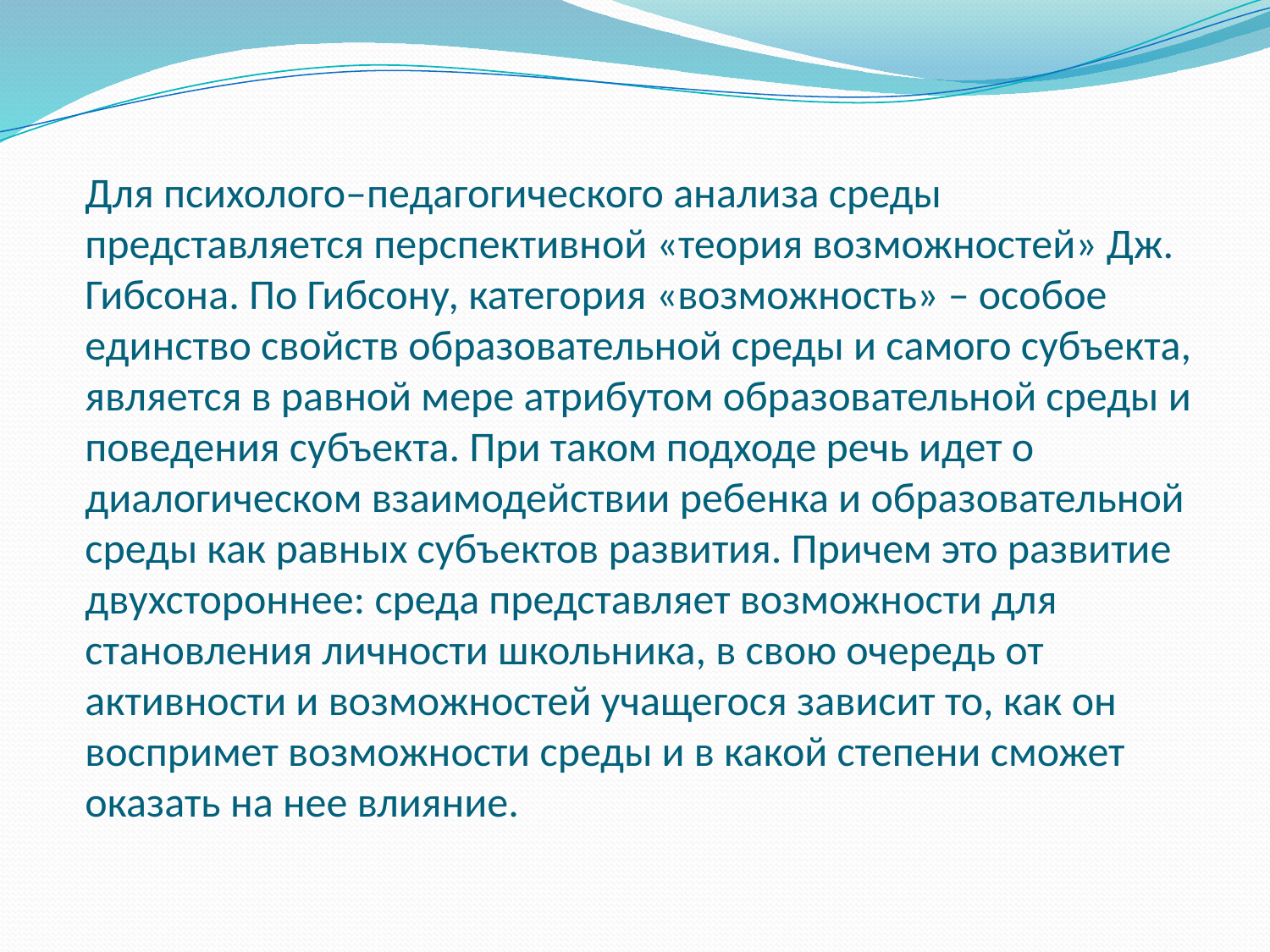

# Для психолого–педагогического анализа среды представляется перспективной «теория возможностей» Дж. Гибсона. По Гибсону, категория «возможность» – особое единство свойств образовательной среды и самого субъекта, является в равной мере атрибутом образовательной среды и поведения субъекта. При таком подходе речь идет о диалогическом взаимодействии ребенка и образовательной среды как равных субъектов развития. Причем это развитие двухстороннее: среда представляет возможности для становления личности школьника, в свою очередь от активности и возможностей учащегося зависит то, как он воспримет возможности среды и в какой степени сможет оказать на нее влияние.